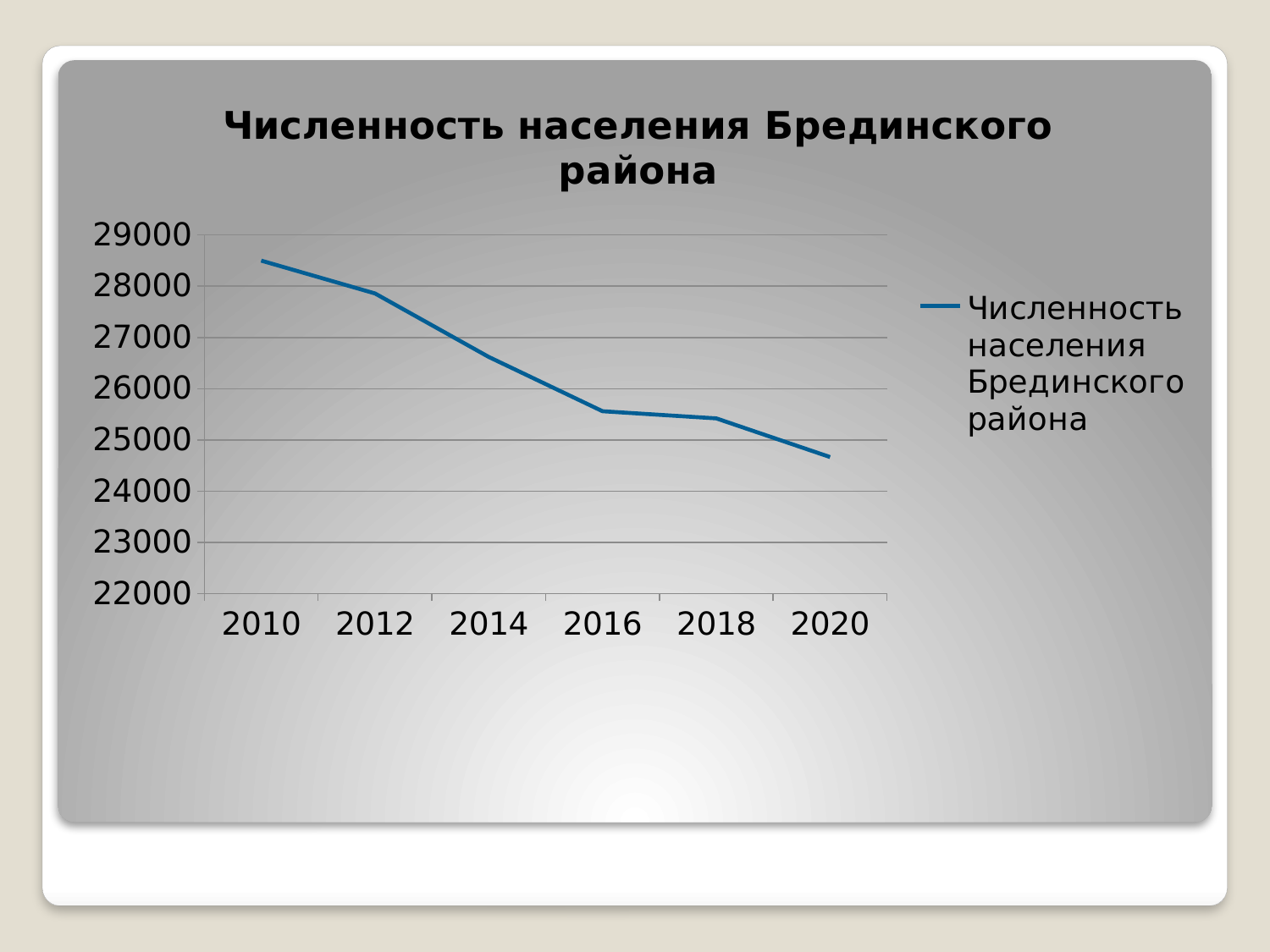

### Chart:

| Category | Численность населения Брединского района |
|---|---|
| 2010 | 28498.0 |
| 2012 | 27858.0 |
| 2014 | 26619.0 |
| 2016 | 25559.0 |
| 2018 | 25420.0 |
| 2020 | 24666.0 |
#